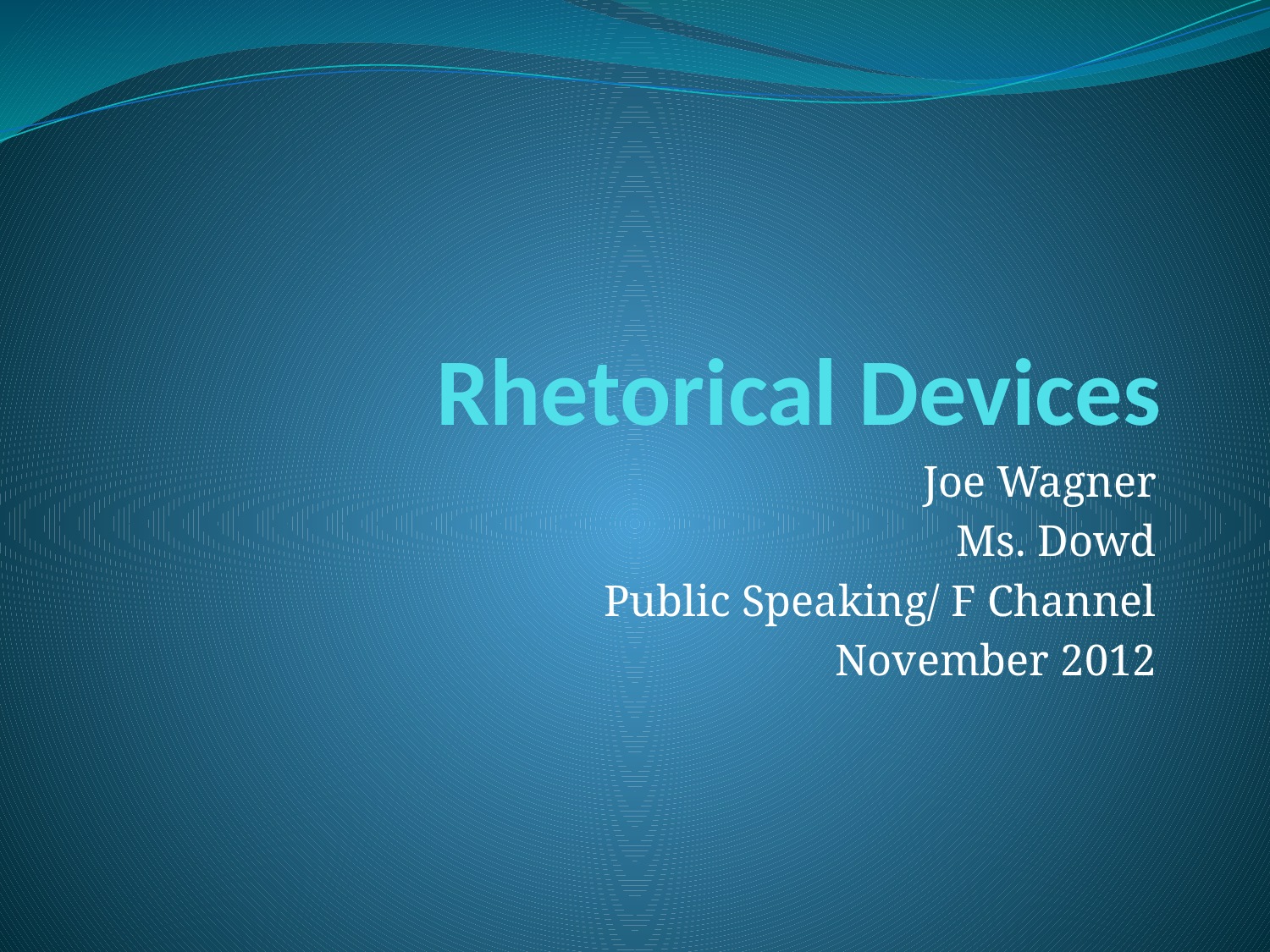

# Rhetorical Devices
Joe Wagner
Ms. Dowd
Public Speaking/ F Channel
November 2012